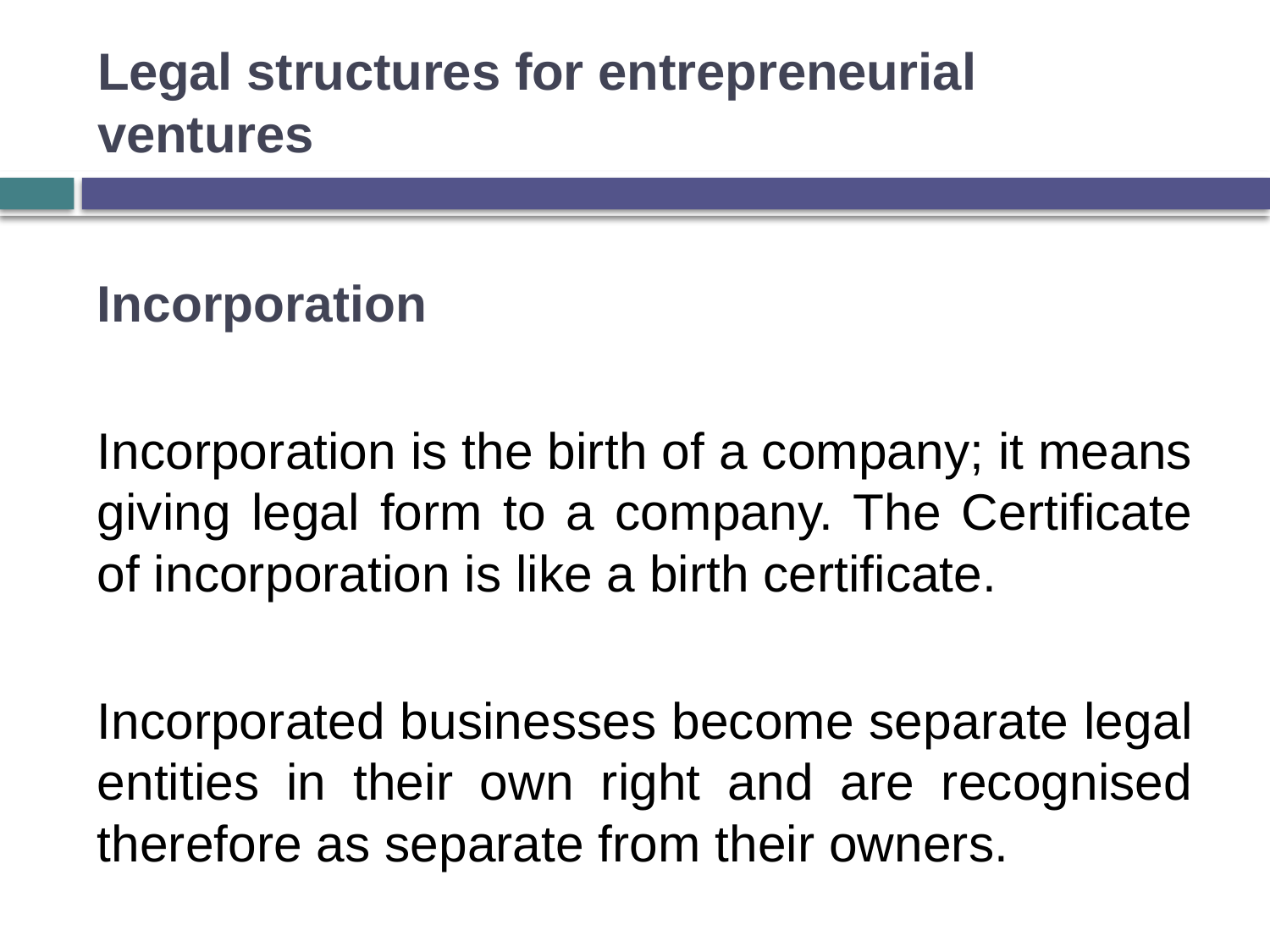

# Legal structures for entrepreneurial ventures
Incorporation

Incorporation is the birth of a company; it means giving legal form to a company. The Certificate of incorporation is like a birth certificate.

Incorporated businesses become separate legal entities in their own right and are recognised therefore as separate from their owners.